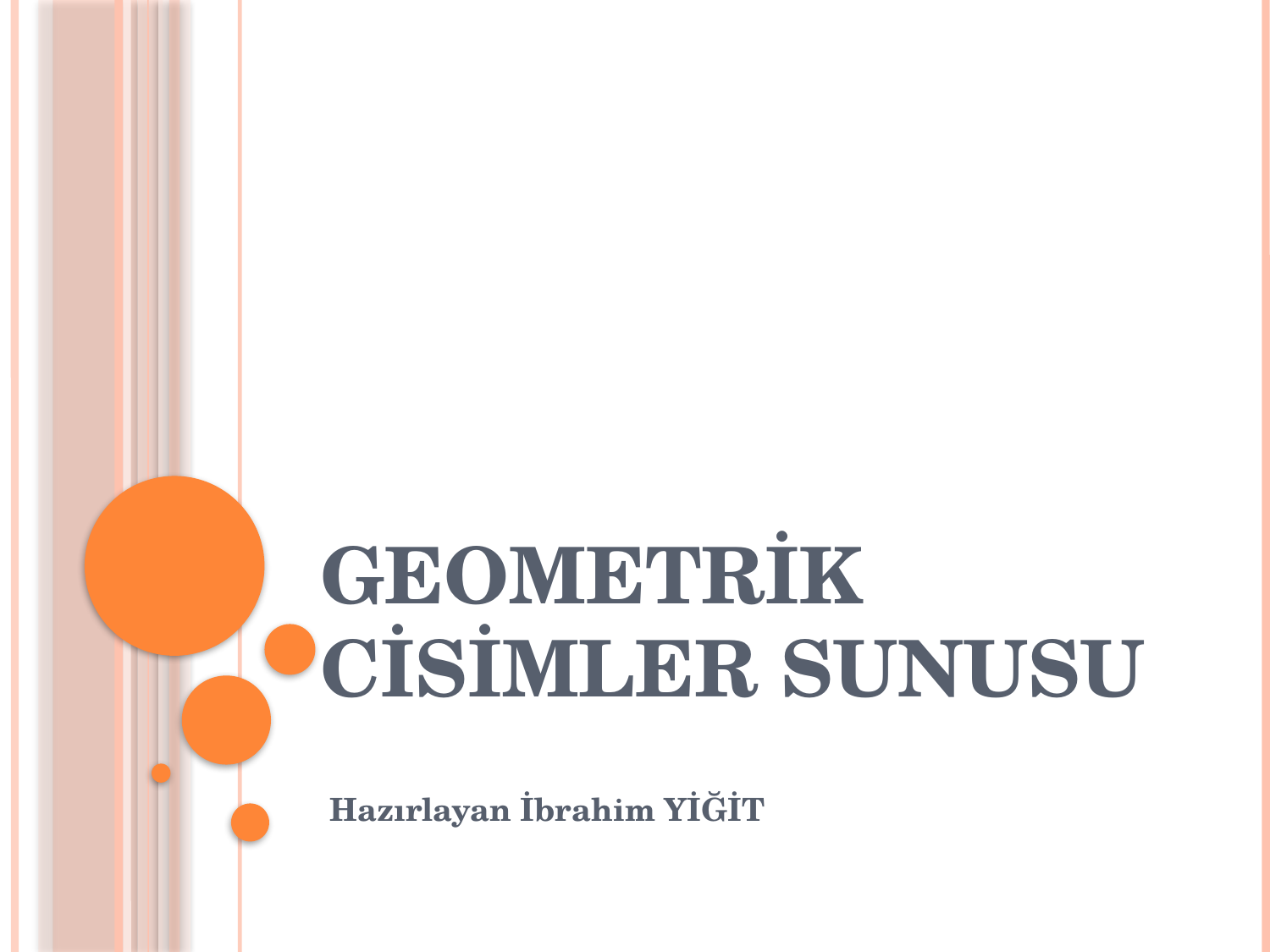

# Geometrik Cisimler sunusu
Hazırlayan İbrahim YİĞİT